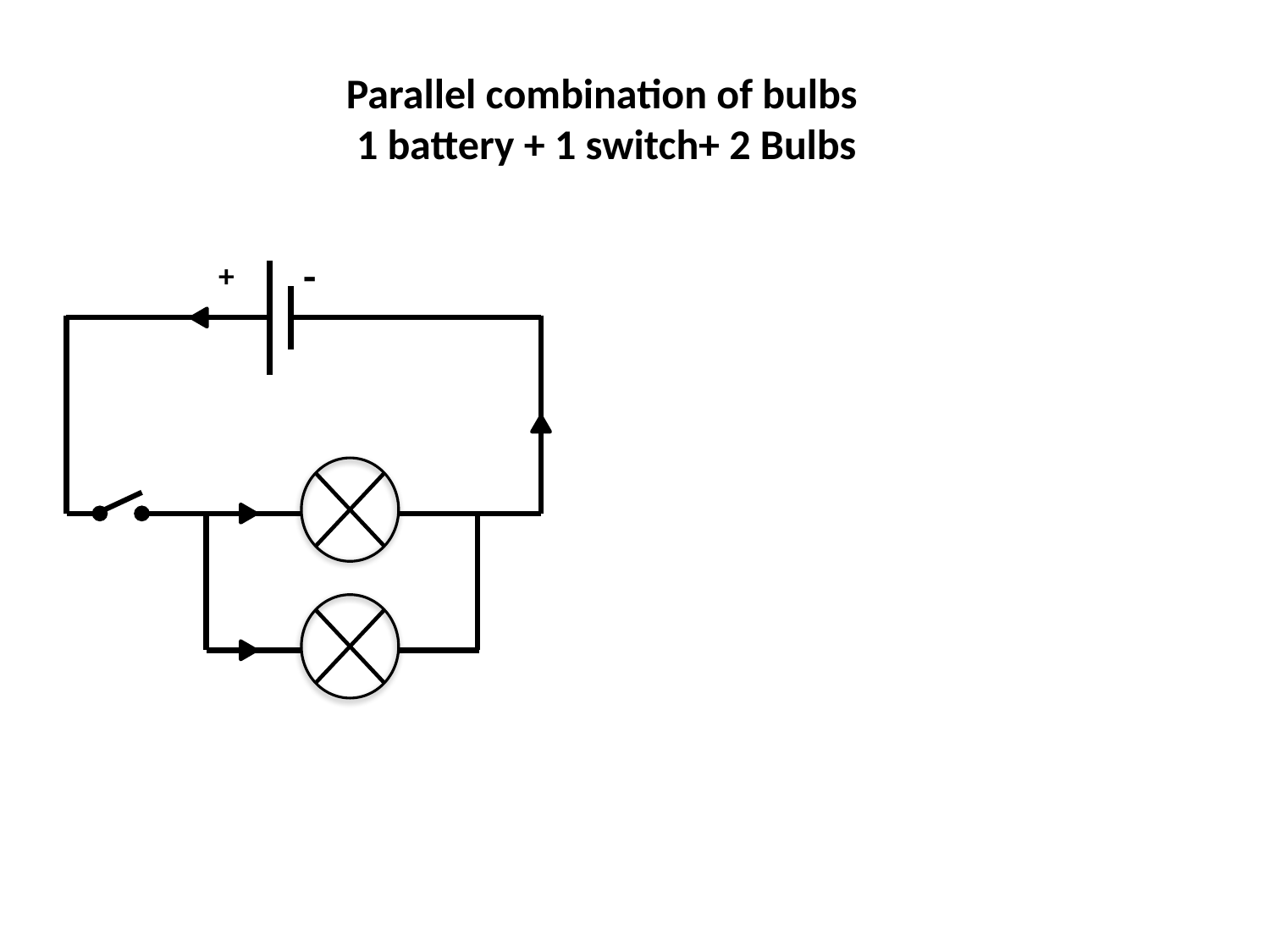

Parallel combination of bulbs
 1 battery + 1 switch+ 2 Bulbs
-
+